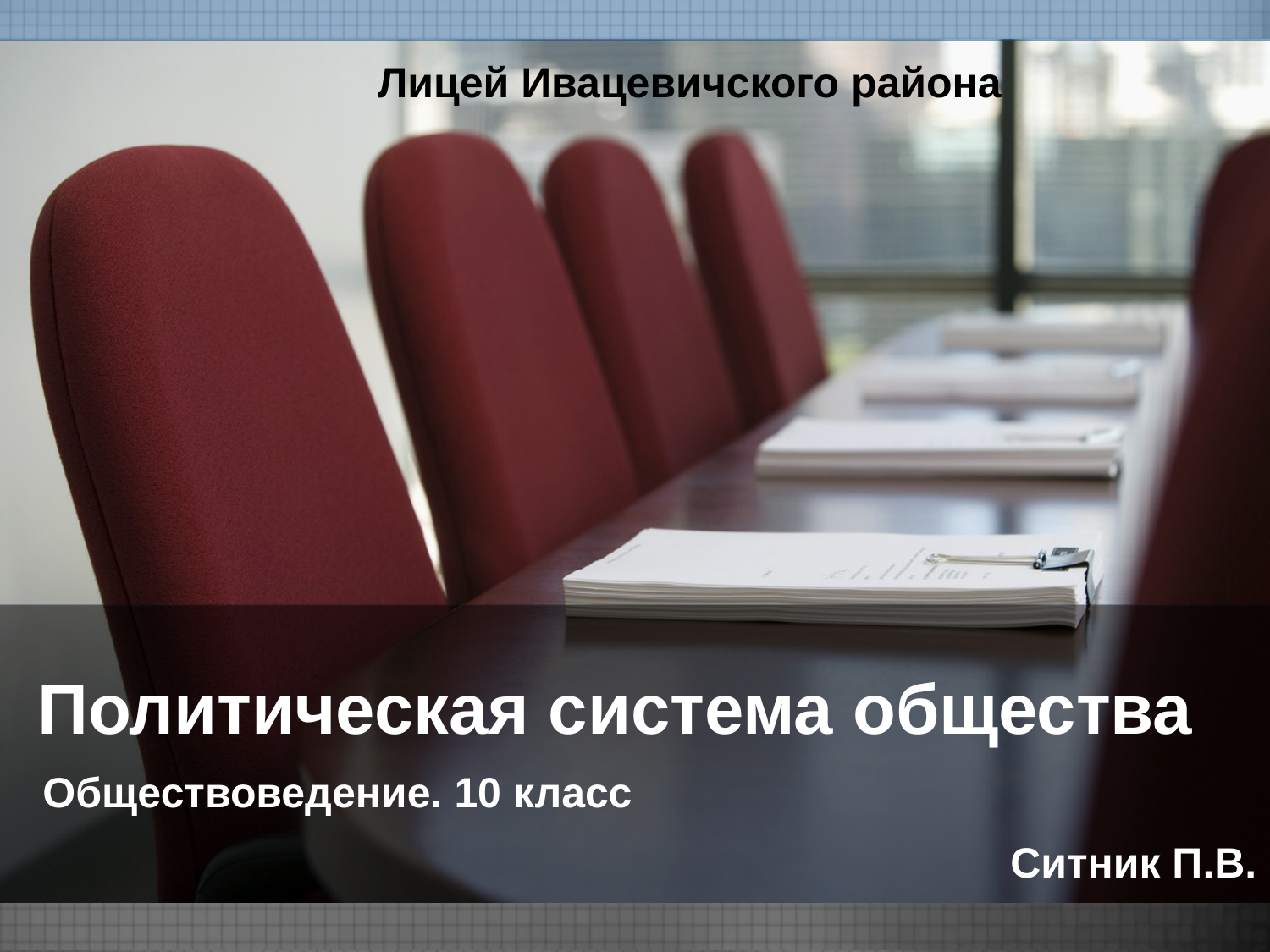

Лицей Ивацевичского района
# Политическая система общества
Обществоведение. 10 класс
Ситник П.В.